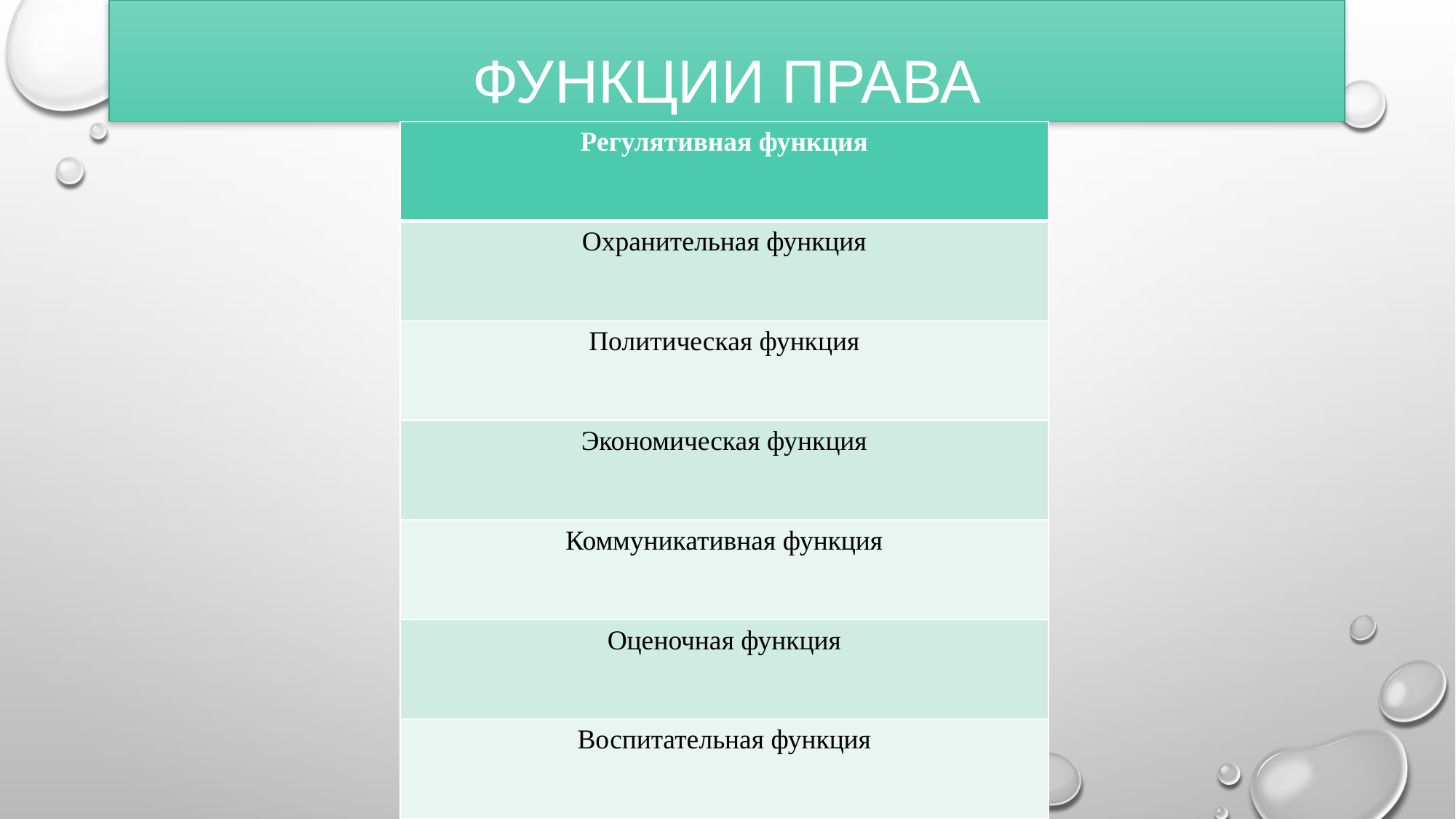

# Функции права
| Регулятивная функция |
| --- |
| Охранительная функция |
| Политическая функция |
| Экономическая функция |
| Коммуникативная функция |
| Оценочная функция |
| Воспитательная функция |